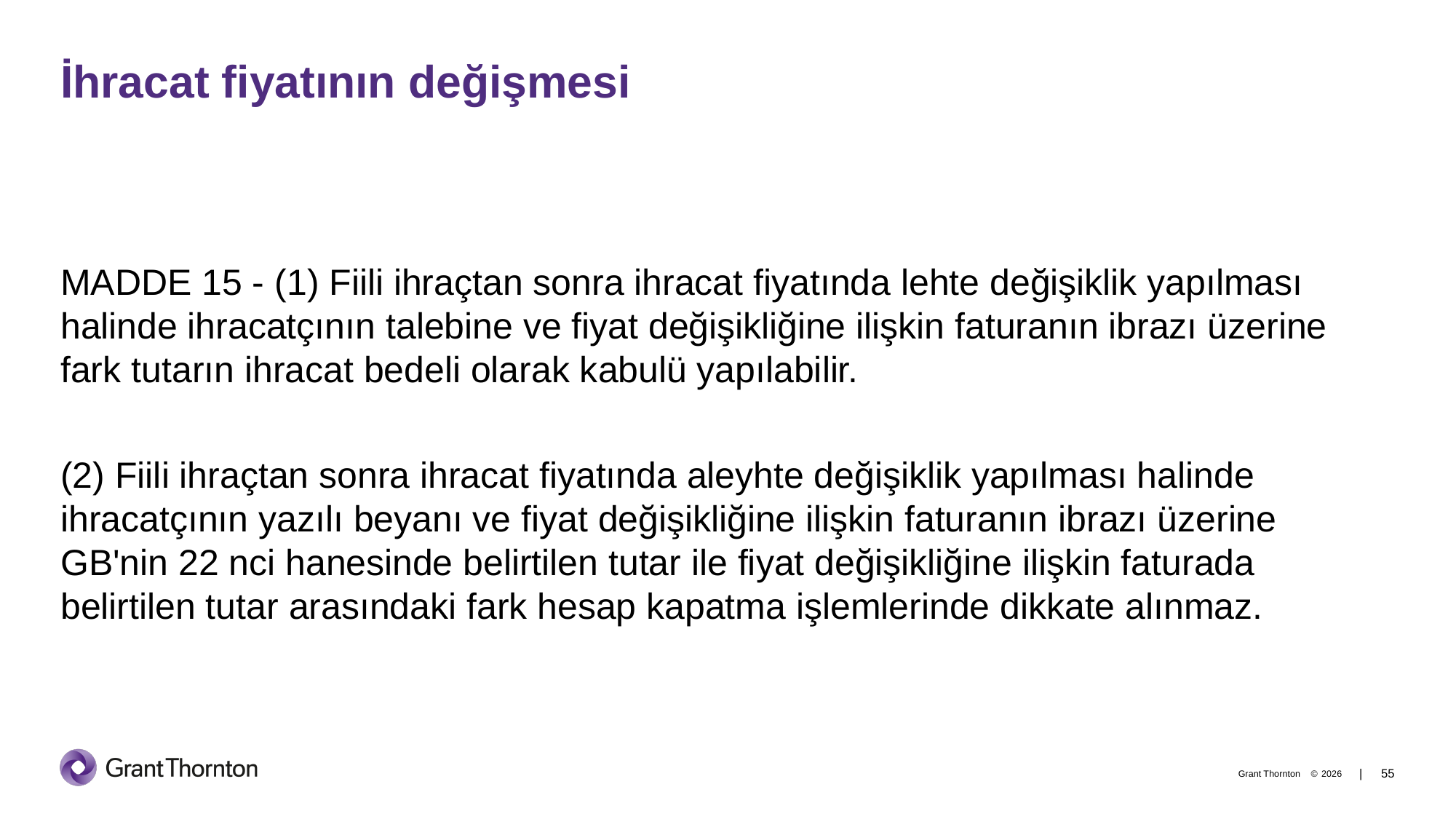

# İhracat fiyatının değişmesi

MADDE 15 - (1) Fiili ihraçtan sonra ihracat fiyatında lehte değişiklik yapılması halinde ihracatçının talebine ve fiyat değişikliğine ilişkin faturanın ibrazı üzerine fark tutarın ihracat bedeli olarak kabulü yapılabilir.

(2) Fiili ihraçtan sonra ihracat fiyatında aleyhte değişiklik yapılması halinde ihracatçının yazılı beyanı ve fiyat değişikliğine ilişkin faturanın ibrazı üzerine GB'nin 22 nci hanesinde belirtilen tutar ile fiyat değişikliğine ilişkin faturada belirtilen tutar arasındaki fark hesap kapatma işlemlerinde dikkate alınmaz.
55